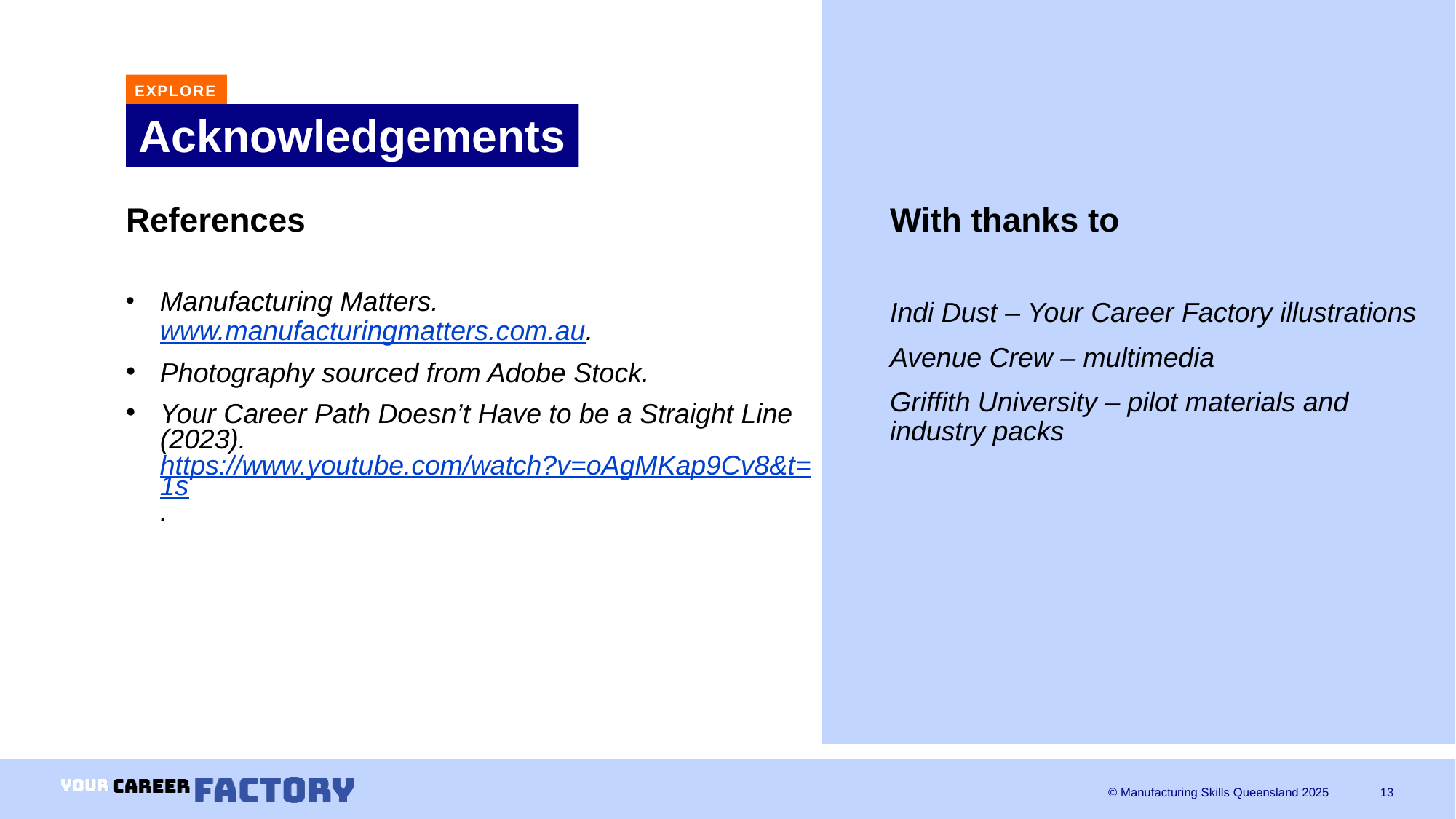

EXPLORE
# Acknowledgements
With thanks to

Indi Dust – Your Career Factory illustrations
Avenue Crew – multimedia
Griffith University – pilot materials and industry packs
References
Manufacturing Matters. www.manufacturingmatters.com.au.
Photography sourced from Adobe Stock.
Your Career Path Doesn’t Have to be a Straight Line (2023). https://www.youtube.com/watch?v=oAgMKap9Cv8&t=1s.